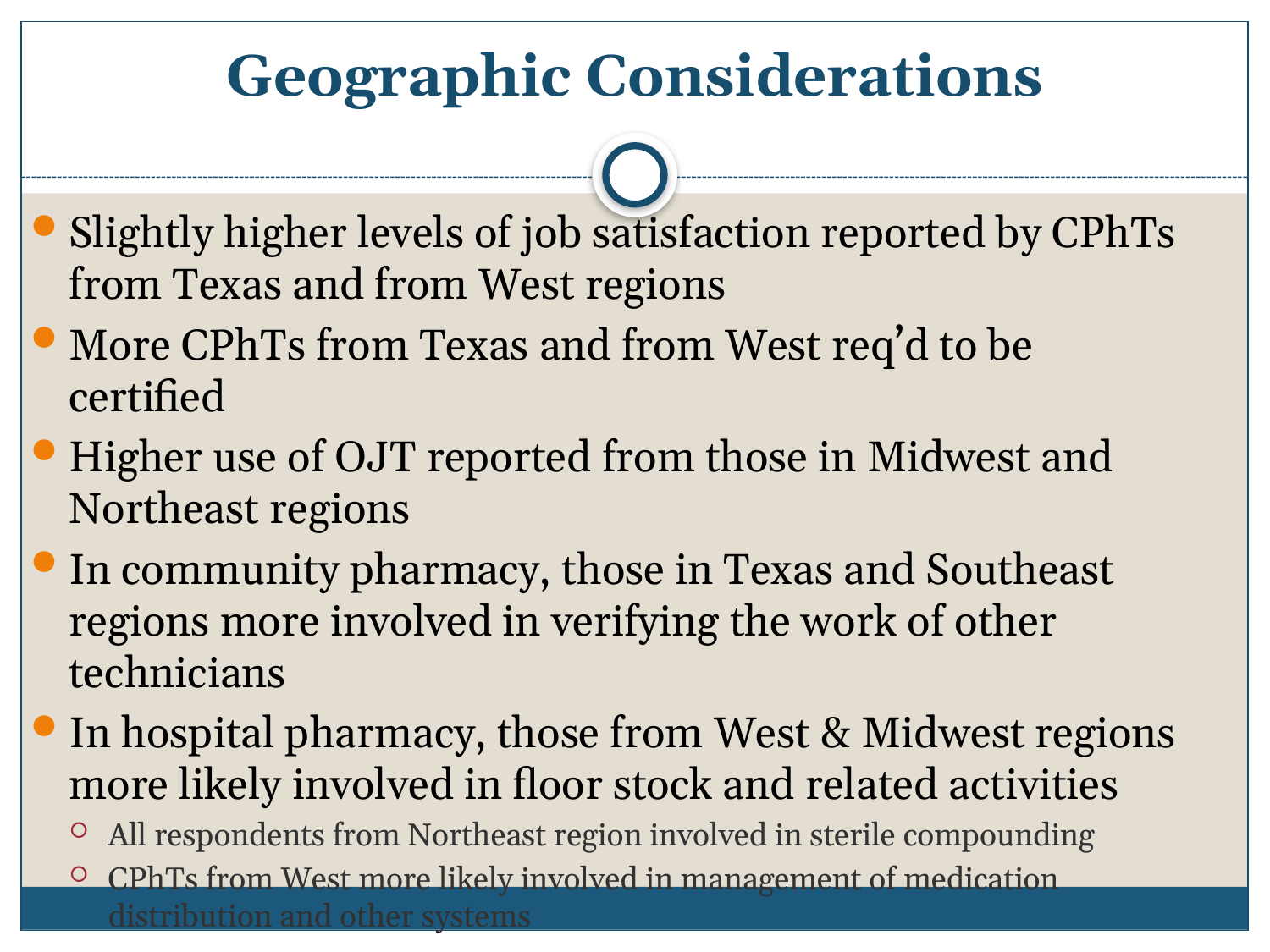

# Geographic Considerations
Slightly higher levels of job satisfaction reported by CPhTs from Texas and from West regions
More CPhTs from Texas and from West req’d to be certified
Higher use of OJT reported from those in Midwest and Northeast regions
In community pharmacy, those in Texas and Southeast regions more involved in verifying the work of other technicians
In hospital pharmacy, those from West & Midwest regions more likely involved in floor stock and related activities
All respondents from Northeast region involved in sterile compounding
CPhTs from West more likely involved in management of medication distribution and other systems